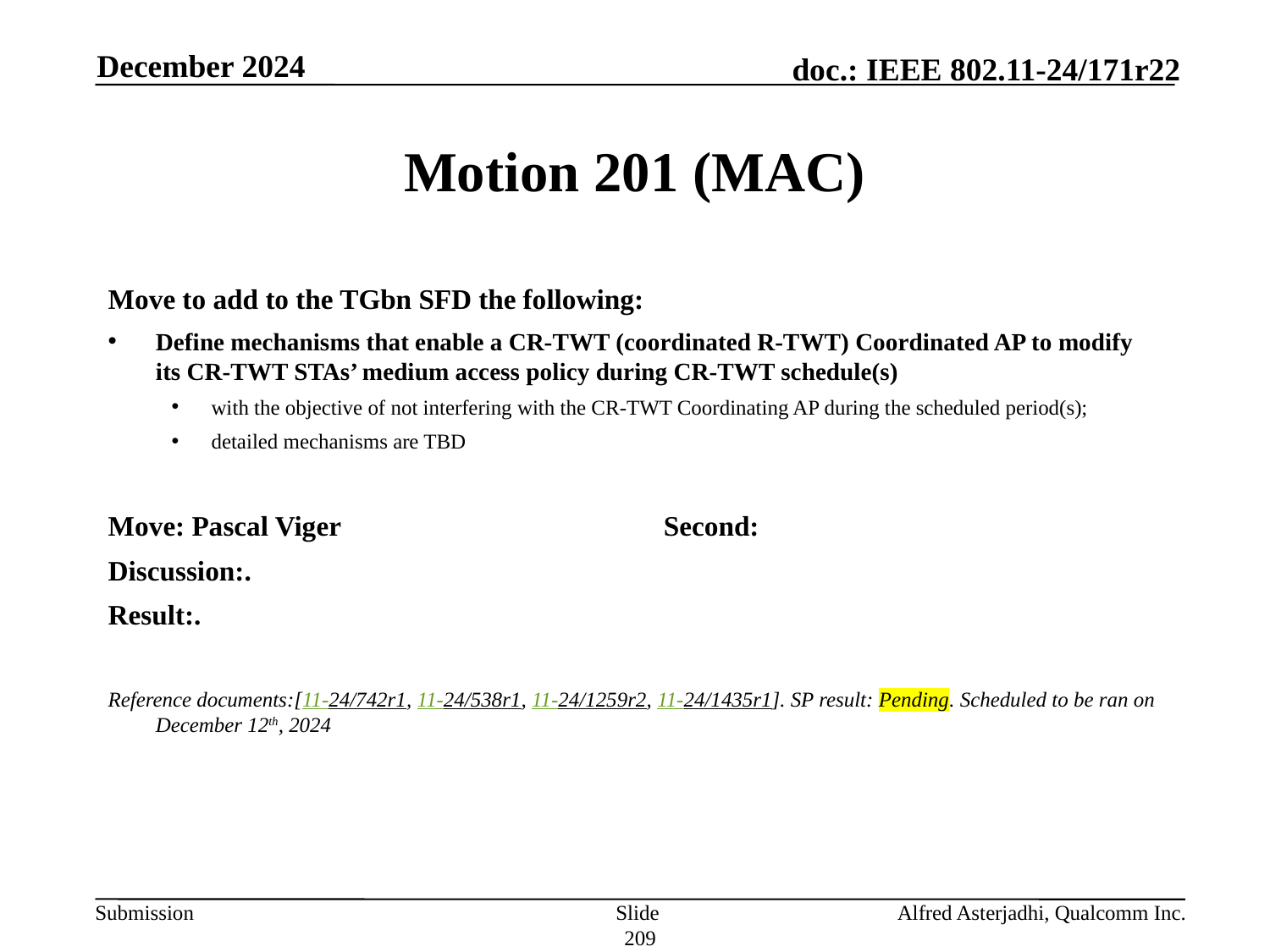

December 2024
# Motion 201 (MAC)
Move to add to the TGbn SFD the following:
Define mechanisms that enable a CR-TWT (coordinated R-TWT) Coordinated AP to modify its CR-TWT STAs’ medium access policy during CR-TWT schedule(s)
with the objective of not interfering with the CR-TWT Coordinating AP during the scheduled period(s);
detailed mechanisms are TBD

Move: Pascal Viger			Second:
Discussion:.
Result:.

Reference documents:[11-24/742r1, 11-24/538r1, 11-24/1259r2, 11-24/1435r1]. SP result: Pending. Scheduled to be ran on December 12th, 2024
Slide 209
Alfred Asterjadhi, Qualcomm Inc.